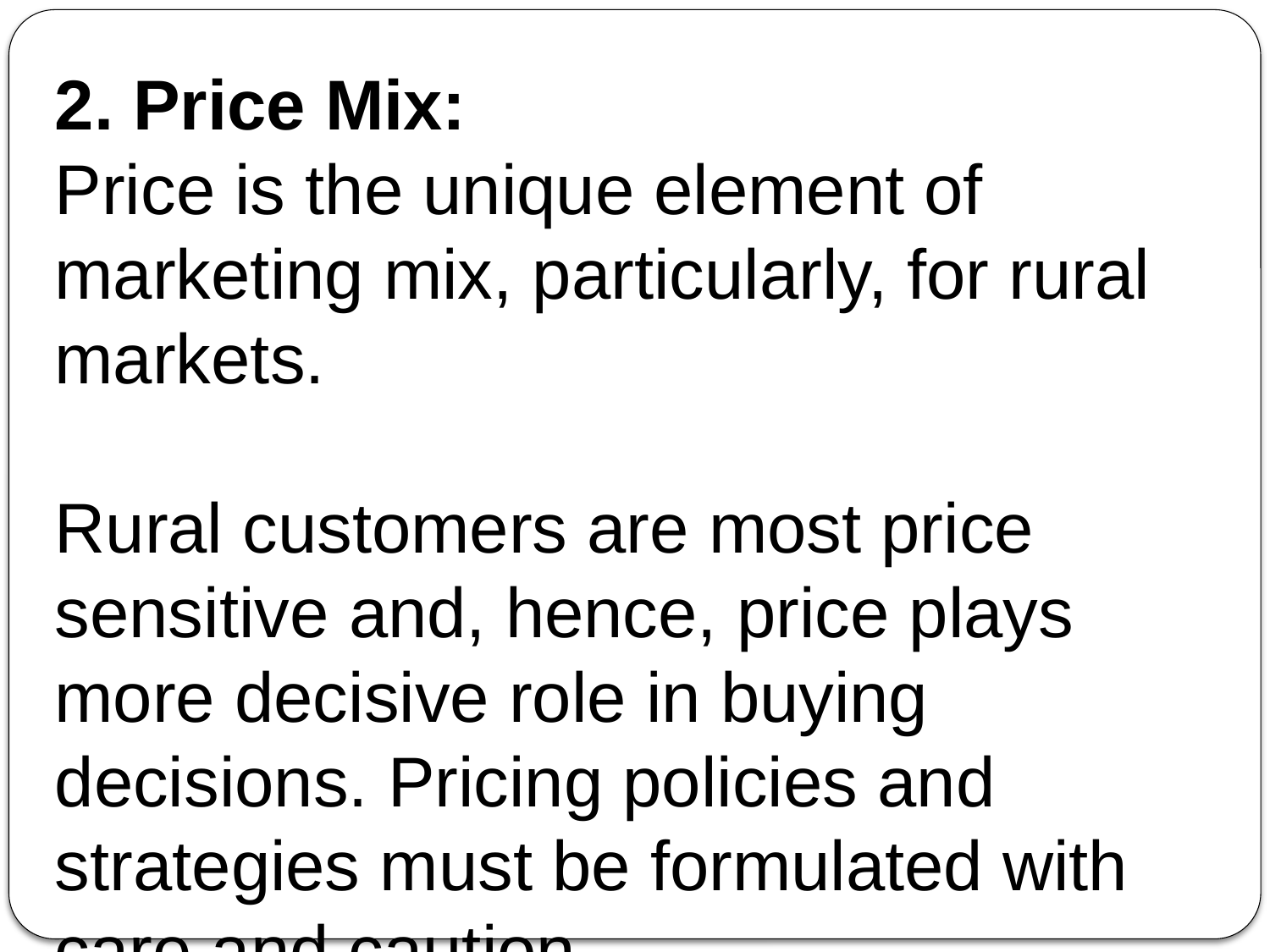

2. Price Mix:
Price is the unique element of marketing mix, particularly, for rural markets.

Rural customers are most price sensitive and, hence, price plays more decisive role in buying decisions. Pricing policies and strategies must be formulated with care and caution.